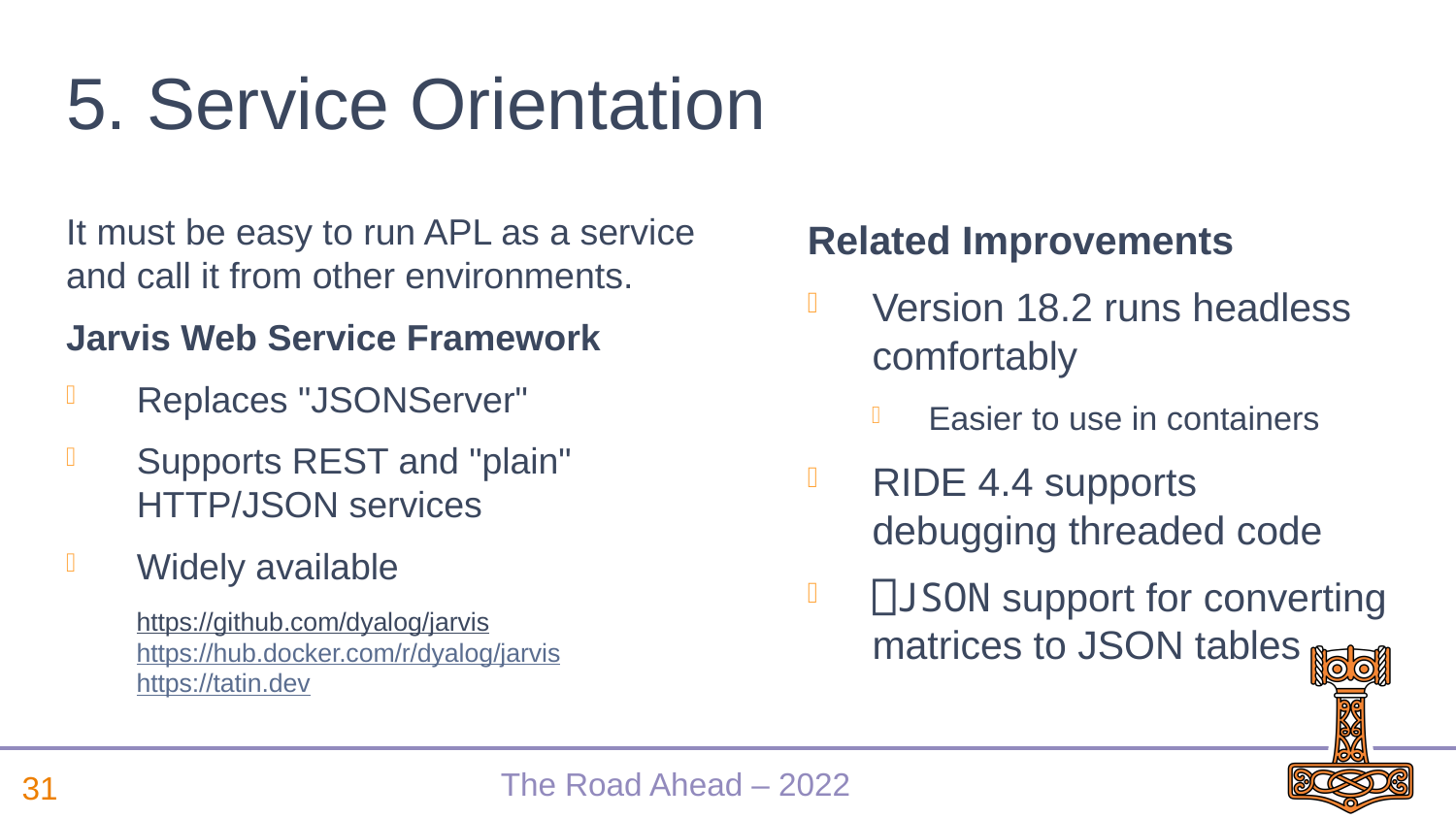

# 5. Service Orientation
It must be easy to run APL as a service and call it from other environments.
Jarvis Web Service Framework
Replaces "JSONServer"
Supports REST and "plain" HTTP/JSON services
Widely available
https://github.com/dyalog/jarvis
https://hub.docker.com/r/dyalog/jarvis
https://tatin.dev
Related Improvements
Version 18.2 runs headless comfortably
Easier to use in containers
RIDE 4.4 supports debugging threaded code
⎕JSON support for converting matrices to JSON tables